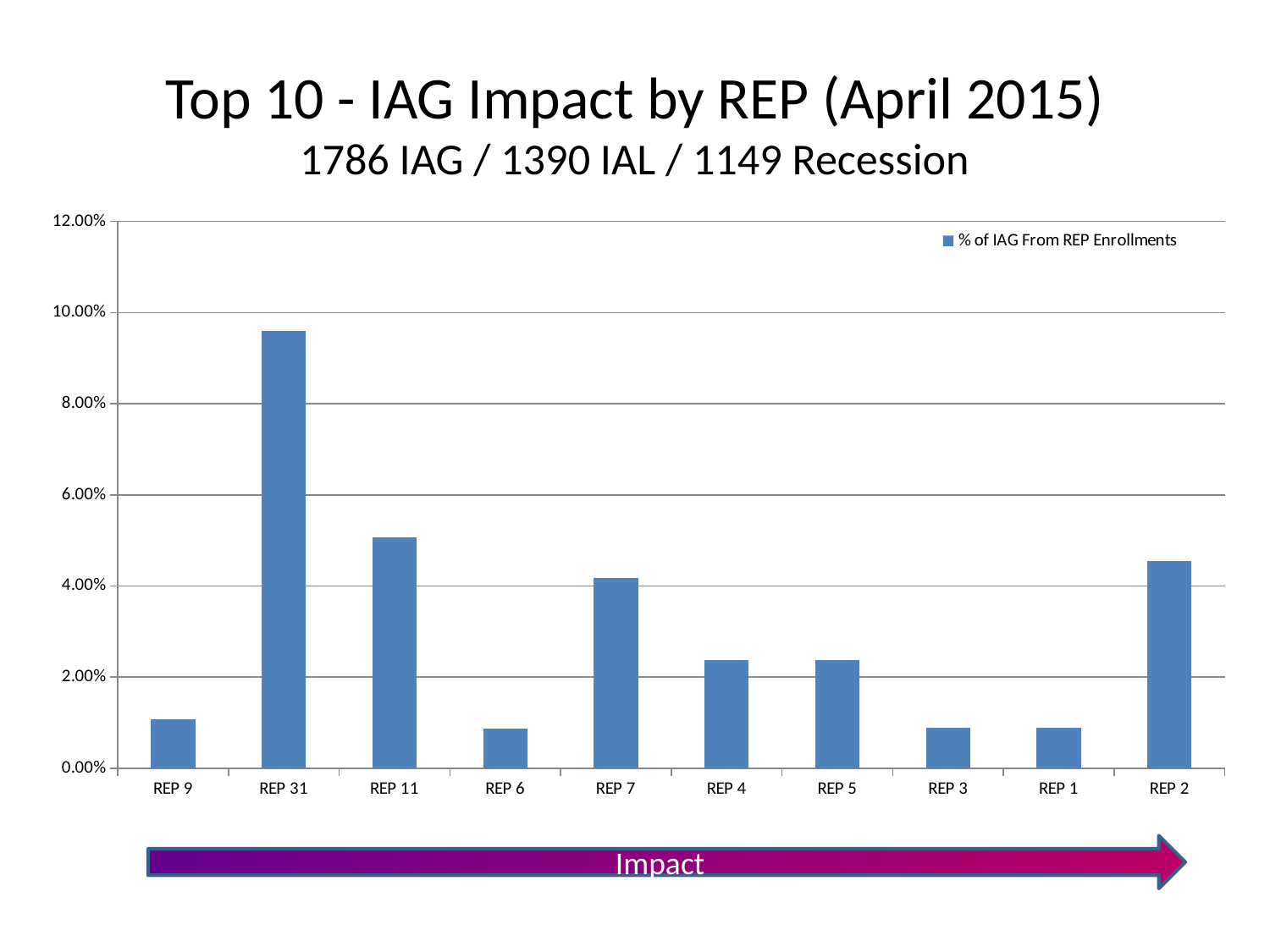

# Top 10 - IAG Impact by REP (April 2015) 1786 IAG / 1390 IAL / 1149 Recession

### Chart

| Category | % of IAG From REP Enrollments |
|---|---|
| REP 9 | 0.010818438381937912 |
| REP 31 | 0.09592529711375213 |
| REP 11 | 0.05061224489795919 |
| REP 6 | 0.008786410351988924 |
| REP 7 | 0.041751051565664436 |
| REP 4 | 0.023728813559322035 |
| REP 5 | 0.023785394932935917 |
| REP 3 | 0.008819977572673166 |
| REP 1 | 0.008819832258330414 |
| REP 2 | 0.04544586595379034 |
Impact